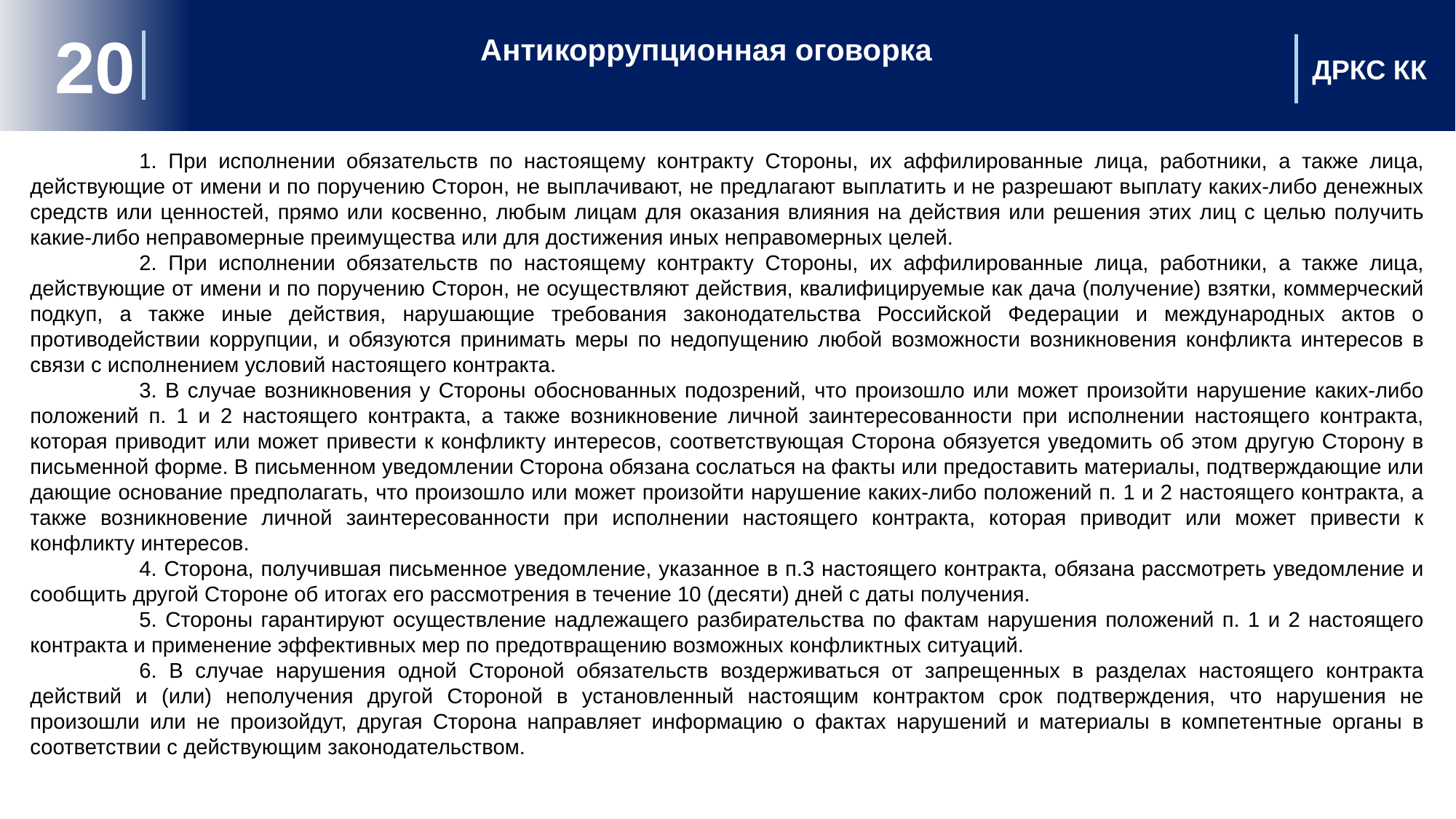

# Антикоррупционная оговорка
20

ДРКС КК

	1. При исполнении обязательств по настоящему контракту Стороны, их аффилированные лица, работники, а также лица, действующие от имени и по поручению Сторон, не выплачивают, не предлагают выплатить и не разрешают выплату каких-либо денежных средств или ценностей, прямо или косвенно, любым лицам для оказания влияния на действия или решения этих лиц с целью получить какие-либо неправомерные преимущества или для достижения иных неправомерных целей.
	2. При исполнении обязательств по настоящему контракту Стороны, их аффилированные лица, работники, а также лица, действующие от имени и по поручению Сторон, не осуществляют действия, квалифицируемые как дача (получение) взятки, коммерческий подкуп, а также иные действия, нарушающие требования законодательства Российской Федерации и международных актов о противодействии коррупции, и обязуются принимать меры по недопущению любой возможности возникновения конфликта интересов в связи с исполнением условий настоящего контракта.
	3. В случае возникновения у Стороны обоснованных подозрений, что произошло или может произойти нарушение каких-либо положений п. 1 и 2 настоящего контракта, а также возникновение личной заинтересованности при исполнении настоящего контракта, которая приводит или может привести к конфликту интересов, соответствующая Сторона обязуется уведомить об этом другую Сторону в письменной форме. В письменном уведомлении Сторона обязана сослаться на факты или предоставить материалы, подтверждающие или дающие основание предполагать, что произошло или может произойти нарушение каких-либо положений п. 1 и 2 настоящего контракта, а также возникновение личной заинтересованности при исполнении настоящего контракта, которая приводит или может привести к конфликту интересов.
	4. Сторона, получившая письменное уведомление, указанное в п.3 настоящего контракта, обязана рассмотреть уведомление и сообщить другой Стороне об итогах его рассмотрения в течение 10 (десяти) дней с даты получения.
	5. Стороны гарантируют осуществление надлежащего разбирательства по фактам нарушения положений п. 1 и 2 настоящего контракта и применение эффективных мер по предотвращению возможных конфликтных ситуаций.
	6. В случае нарушения одной Стороной обязательств воздерживаться от запрещенных в разделах настоящего контракта действий и (или) неполучения другой Стороной в установленный настоящим контрактом срок подтверждения, что нарушения не произошли или не произойдут, другая Сторона направляет информацию о фактах нарушений и материалы в компетентные органы в соответствии с действующим законодательством.